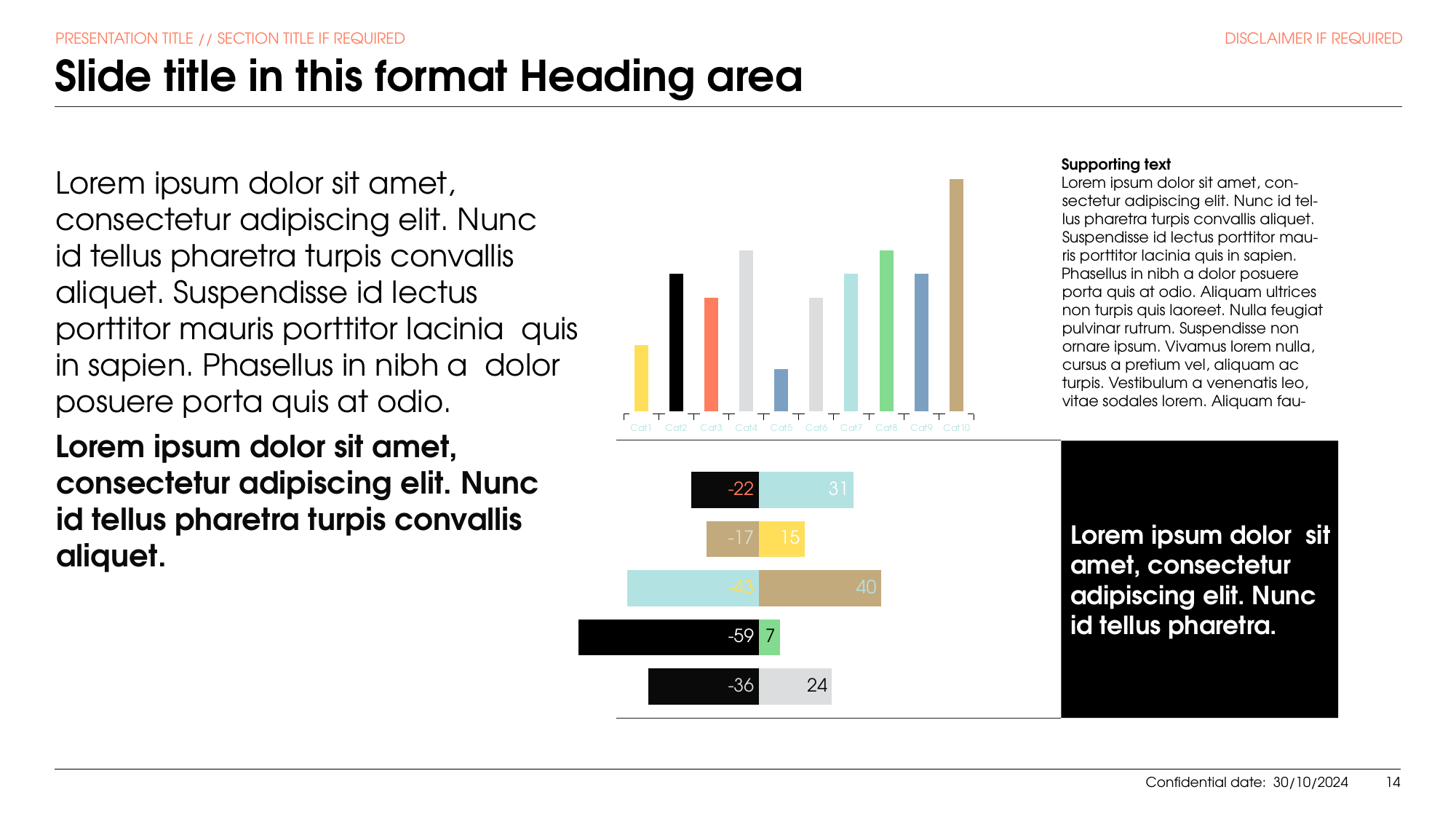

PRESENTATION TITLE // SECTION TITLE IF REQUIRED

DISCLAIMER IF REQUIRED
# Slide title in this format Heading area

### Chart

| Category | Series 1 |
|---|---|
| Cat1 | 3.0 |
| Cat2 | 6.0 |
| Cat3 | 5.0 |
| Cat4 | 7.0 |
| Cat5 | 2.0 |
| Cat6 | 5.0 |
| Cat7 | 6.0 |
| Cat8 | 7.0 |
| Cat9 | 6.0 |
| Cat10 | 10.0 |
Supporting text
Lorem ipsum dolor sit amet, con-  sectetur adipiscing elit. Nunc id tel-  lus pharetra turpis convallis aliquet.  Suspendisse id lectus porttitor mau-  ris porttitor lacinia quis in sapien.
Phasellus in nibh a dolor posuere  porta quis at odio. Aliquam ultrices  non turpis quis laoreet. Nulla feugiat  pulvinar rutrum. Suspendisse non  ornare ipsum. Vivamus lorem nulla,  cursus a pretium vel, aliquam ac  turpis. Vestibulum a venenatis leo,  vitae sodales lorem. Aliquam fau-
Lorem ipsum dolor sit amet,  consectetur adipiscing elit. Nunc  id tellus pharetra turpis convallis  aliquet. Suspendisse id lectus  porttitor mauris porttitor lacinia  quis in sapien. Phasellus in nibh a  dolor posuere porta quis at odio.
Lorem ipsum dolor sit amet,  consectetur adipiscing elit. Nunc  id tellus pharetra turpis convallis  aliquet.
Lorem ipsum dolor  sit amet, consectetur  adipiscing elit. Nunc  id tellus pharetra.

### Chart

| Category | Series 1 | Series 2 |
|---|---|---|
| Category 1 | 24.0 | -36.0 |
| Category 2 | 7.0 | -59.0 |
| Category 3 | 40.0 | -43.0 |
| Category 4 | 15.0 | -17.0 |
| Category 5 | 31.0 | -22.0 |
14
Confidential date:
30/10/2024